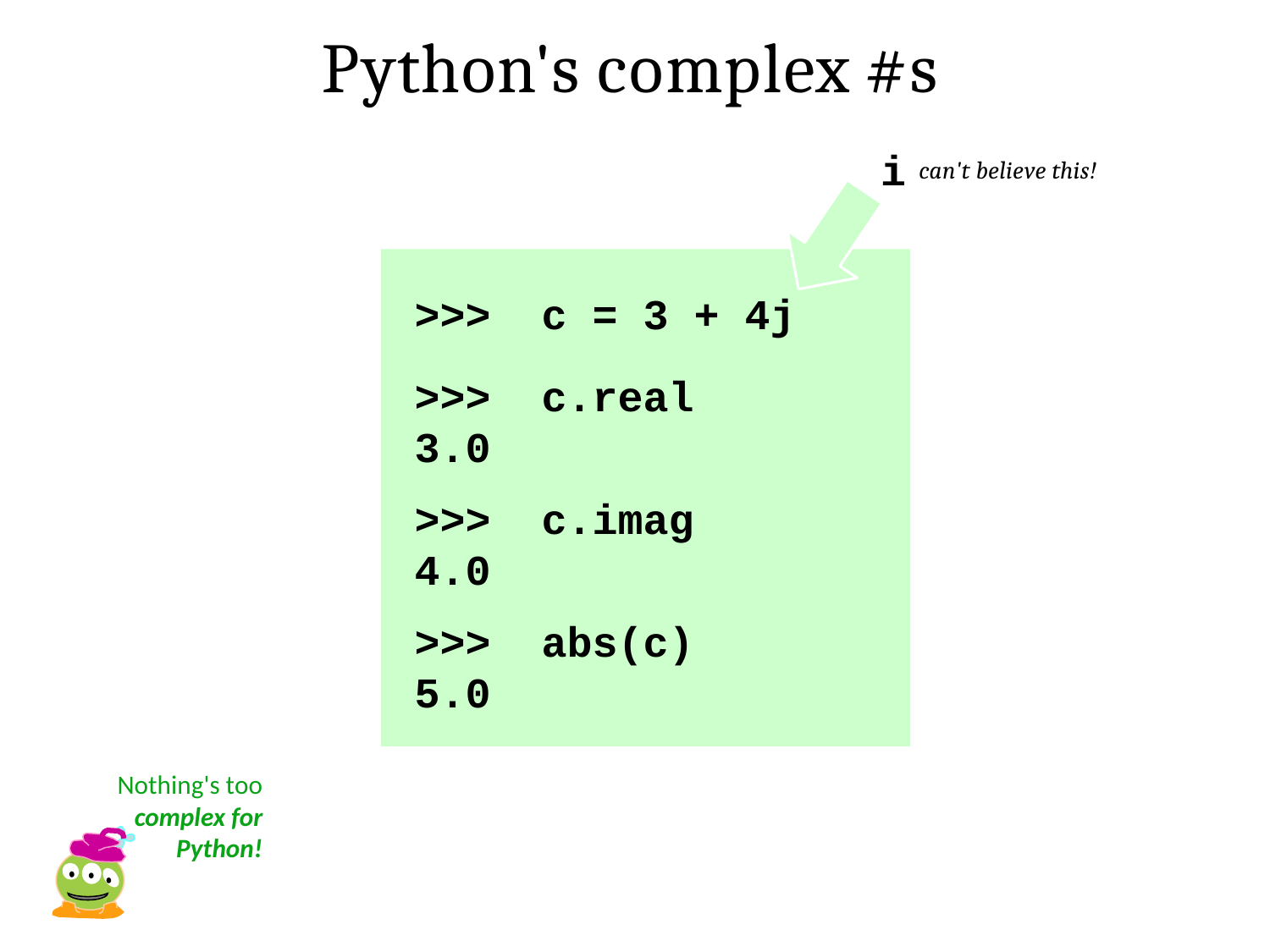

Python's complex #s
i
can't believe this!

>>>  c = 3 + 4j
>>>  c.real
3.0
>>>  c.imag
4.0
>>>  abs(c)
5.0
Nothing's too complex for Python!